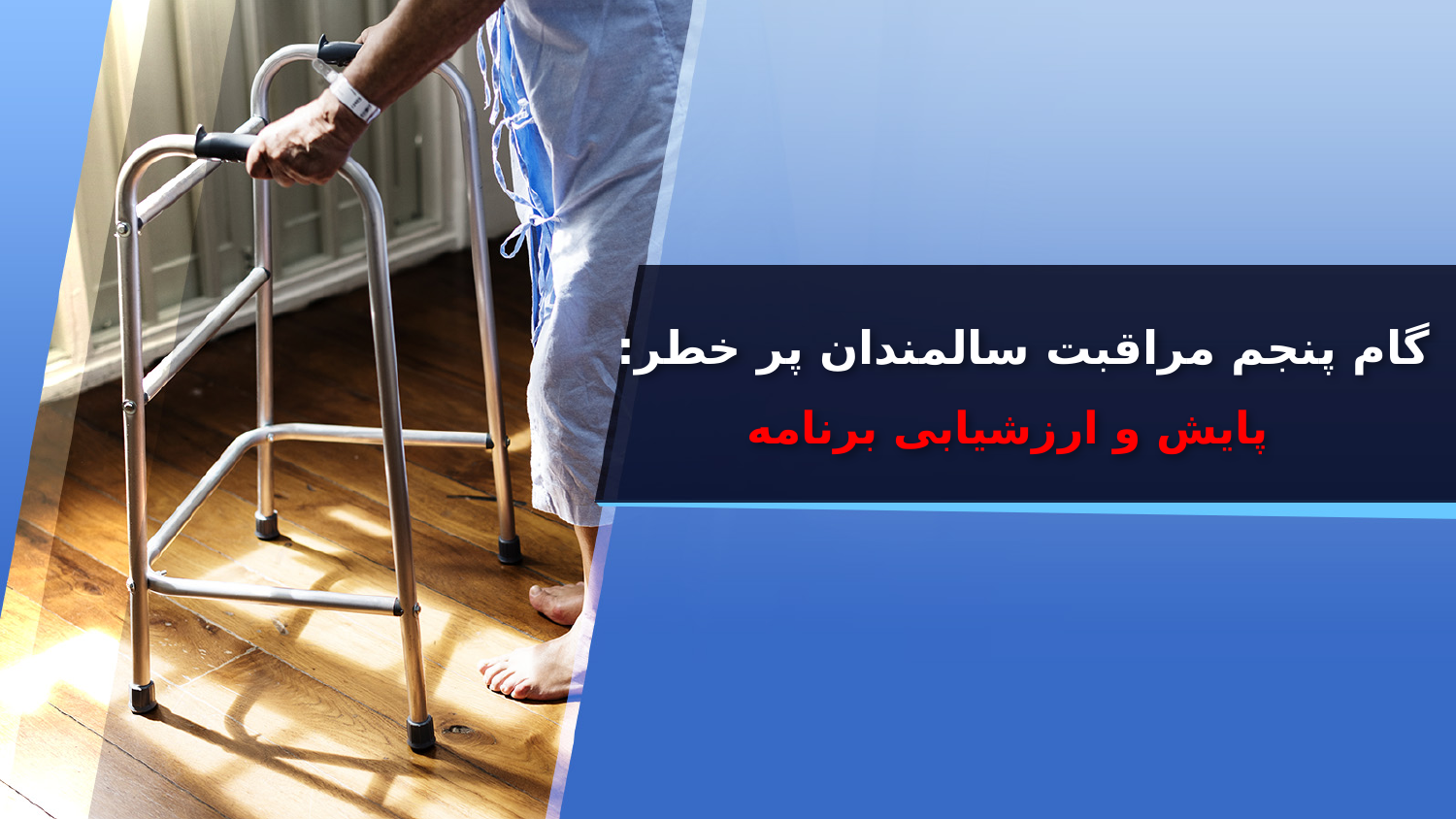

# گام پنجم مراقبت سالمندان پر خطر: پایش و ارزشیابی برنامه